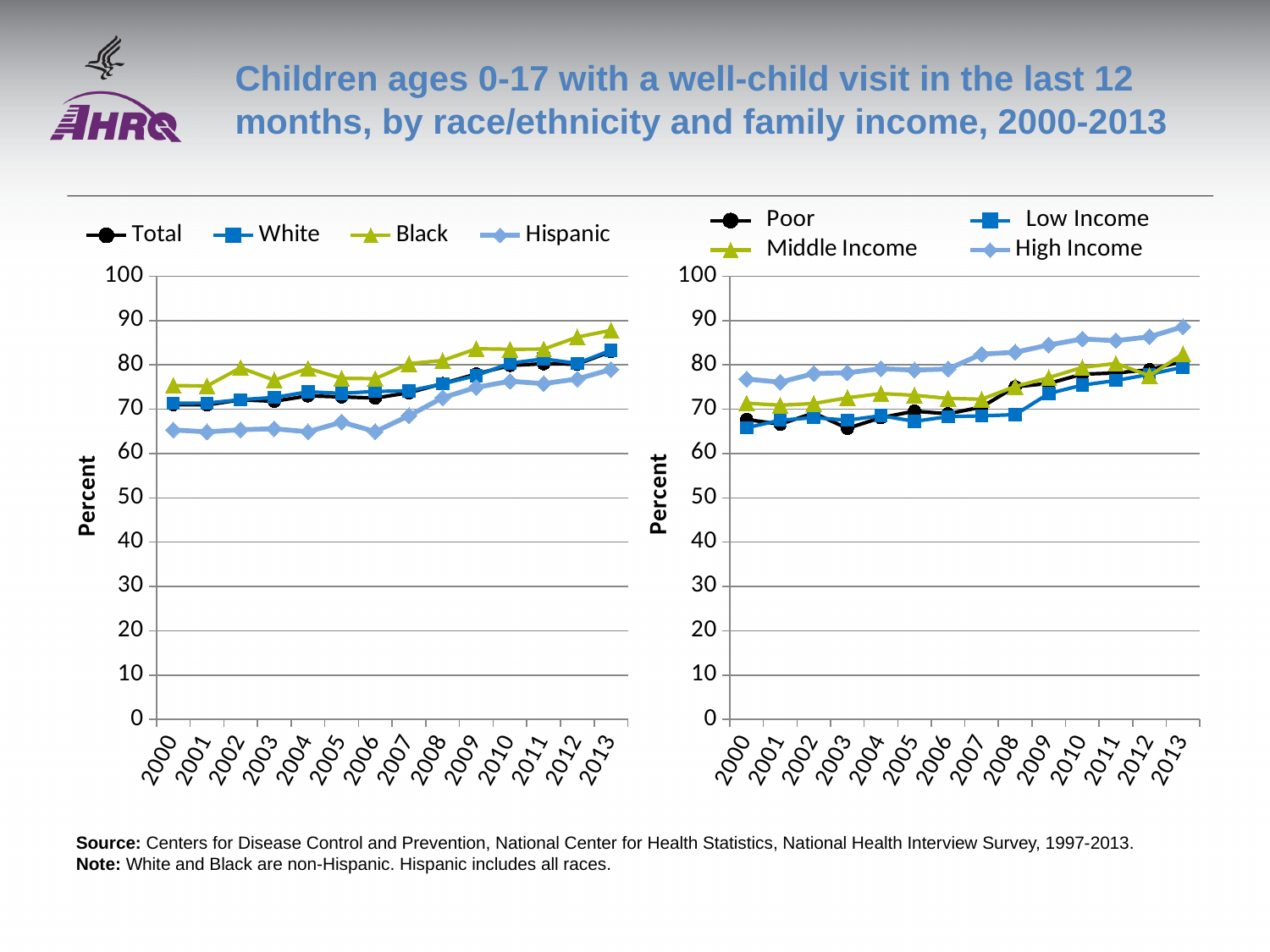

# Children ages 0-17 with a well-child visit in the last 12 months, by race/ethnicity and family income, 2000-2013

### Chart

| Category | Total | White | Black | Hispanic |
|---|---|---|---|---|
| 2000 | 71.03 | 71.34 | 75.35 | 65.32 |
| 2001 | 70.97 | 71.38 | 75.22999999999999 | 64.89 |
| 2002 | 72.11 | 72.14 | 79.35 | 65.36999999999999 |
| 2003 | 71.78999999999999 | 72.65 | 76.53999999999999 | 65.59 |
| 2004 | 73.00999999999999 | 73.91 | 79.19 | 64.91 |
| 2005 | 72.78 | 73.58 | 76.97 | 67.09 |
| 2006 | 72.52 | 74.00999999999999 | 76.88000000000001 | 64.94 |
| 2007 | 73.72 | 74.14 | 80.28999999999999 | 68.53 |
| 2008 | 75.78 | 75.71 | 80.97999999999999 | 72.59 |
| 2009 | 77.95 | 77.59 | 83.63000000000001 | 74.92999999999999 |
| 2010 | 79.86999999999999 | 80.38 | 83.52000000000001 | 76.3 |
| 2011 | 80.25999999999999 | 81.34 | 83.56 | 75.76 |
| 2012 | 80.16 | 80.33 | 86.27 | 76.83 |
| 2013 | 83.03 | 83.31 | 87.81 | 78.96 |

### Chart

| Category |   Poor |   Low Income |   Middle Income | High Income |
|---|---|---|---|---|
| 2000 | 67.66664 | 65.81988 | 71.34176 | 76.8158 |
| 2001 | 66.6233 | 67.52659 | 70.89933 | 76.09013999999999 |
| 2002 | 69.1468 | 68.08812 | 71.27442 | 78.04008 |
| 2003 | 65.66937 | 67.52606 | 72.5724 | 78.21758 |
| 2004 | 68.08587 | 68.5322 | 73.52247 | 79.12957 |
| 2005 | 69.54813 | 67.26094 | 73.14475999999999 | 78.83593 |
| 2006 | 68.96603 | 68.32547 | 72.43531 | 79.06337 |
| 2007 | 70.47842 | 68.49383999999999 | 72.24664 | 82.41226999999999 |
| 2008 | 75.06644999999999 | 68.76921 | 75.11704999999999 | 82.84985 |
| 2009 | 75.813 | 73.5353 | 77.11475 | 84.49544 |
| 2010 | 77.90582 | 75.43713 | 79.43199 | 85.8465 |
| 2011 | 78.16775 | 76.47061000000001 | 80.32493000000001 | 85.46513999999999 |
| 2012 | 78.91477 | 77.85556 | 77.56541999999999 | 86.34568999999999 |
| 2013 | 80.80941 | 79.48871 | 82.46726 | 88.60192 |
Source: Centers for Disease Control and Prevention, National Center for Health Statistics, National Health Interview Survey, 1997-2013.
Note: White and Black are non-Hispanic. Hispanic includes all races.